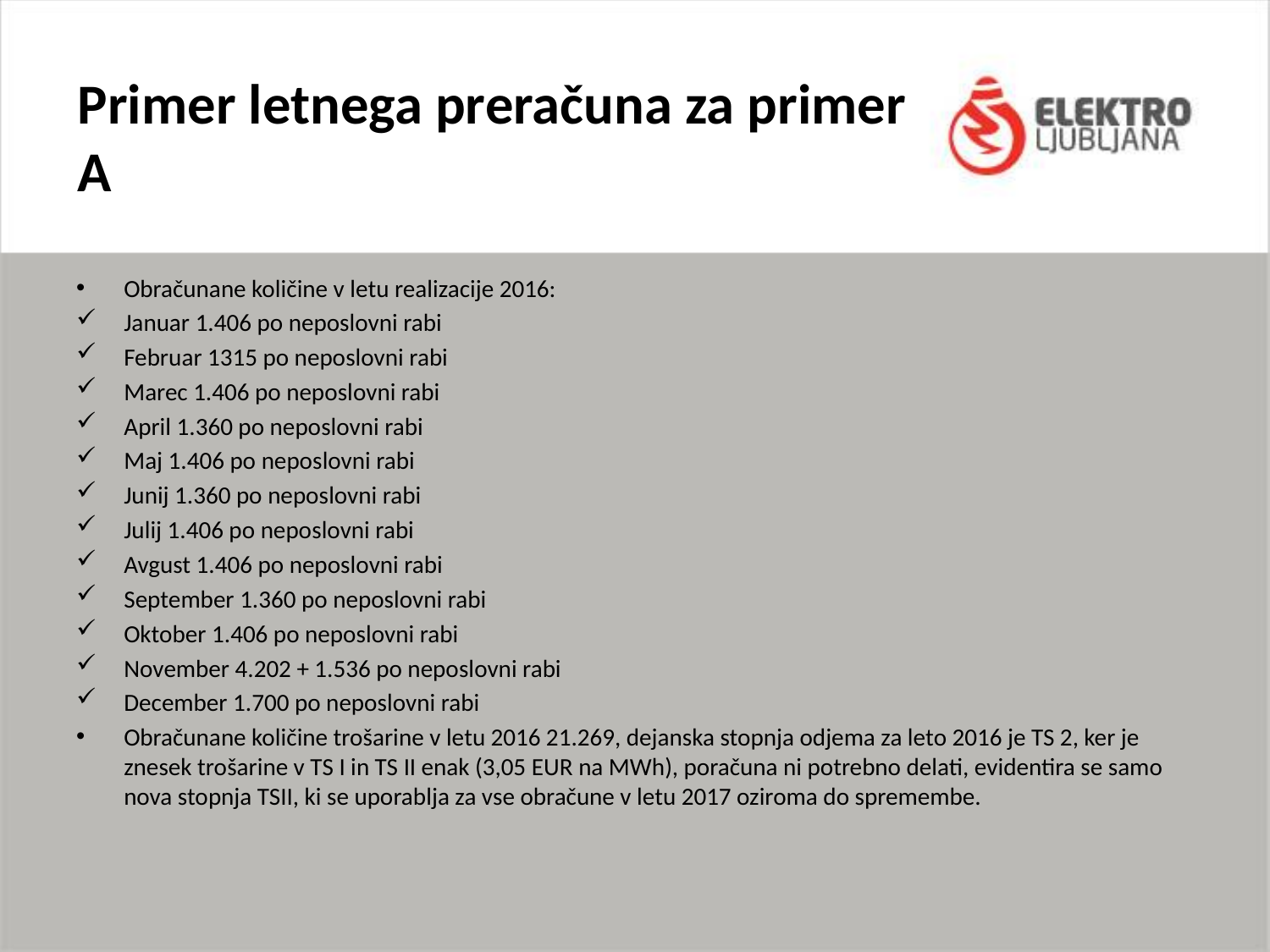

# Primer letnega preračuna za primer A
Obračunane količine v letu realizacije 2016:
Januar 1.406 po neposlovni rabi
Februar 1315 po neposlovni rabi
Marec 1.406 po neposlovni rabi
April 1.360 po neposlovni rabi
Maj 1.406 po neposlovni rabi
Junij 1.360 po neposlovni rabi
Julij 1.406 po neposlovni rabi
Avgust 1.406 po neposlovni rabi
September 1.360 po neposlovni rabi
Oktober 1.406 po neposlovni rabi
November 4.202 + 1.536 po neposlovni rabi
December 1.700 po neposlovni rabi
Obračunane količine trošarine v letu 2016 21.269, dejanska stopnja odjema za leto 2016 je TS 2, ker je znesek trošarine v TS I in TS II enak (3,05 EUR na MWh), poračuna ni potrebno delati, evidentira se samo nova stopnja TSII, ki se uporablja za vse obračune v letu 2017 oziroma do spremembe.